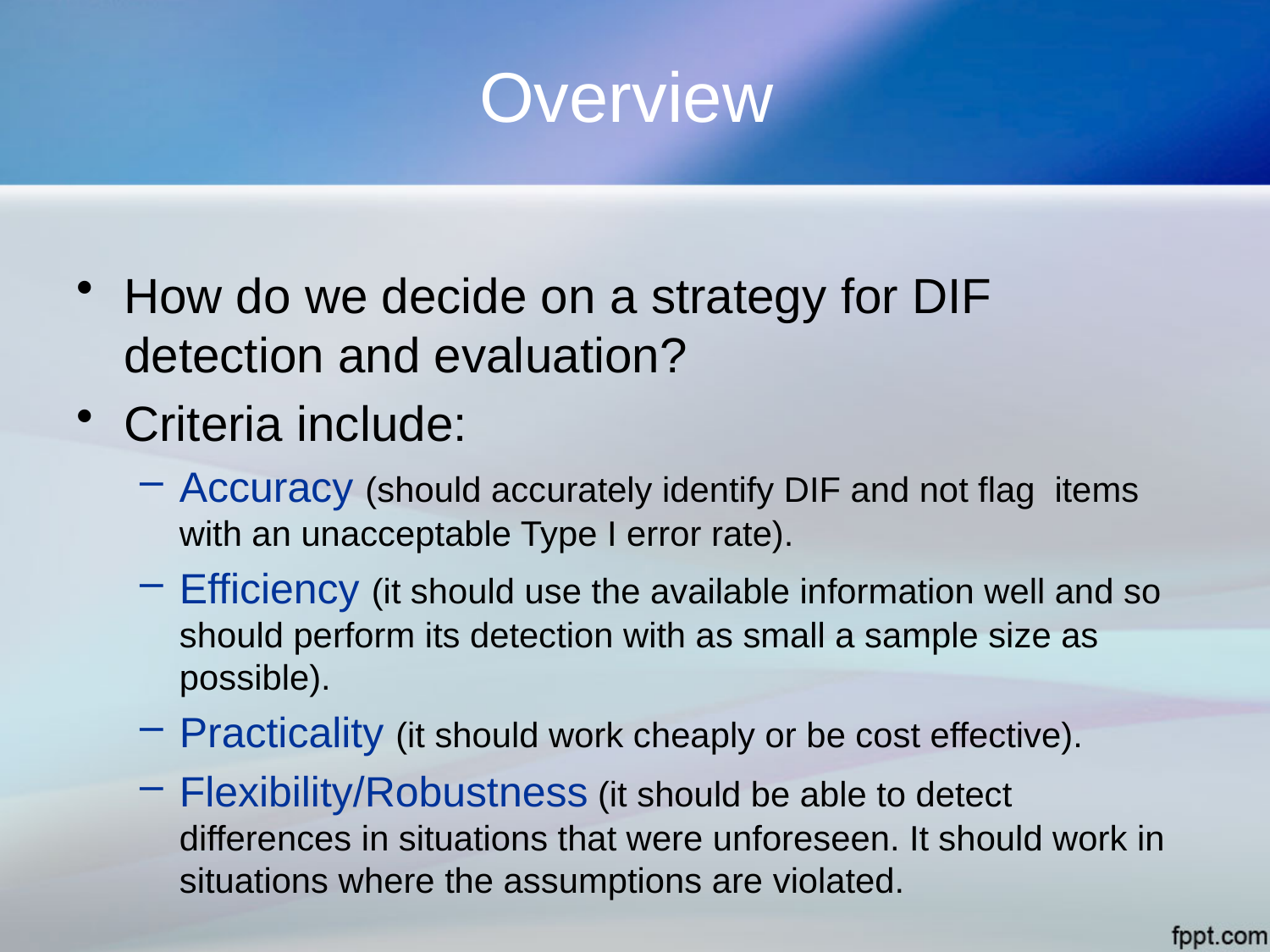

# Overview
How do we decide on a strategy for DIF detection and evaluation?
Criteria include:
Accuracy (should accurately identify DIF and not flag  items with an unacceptable Type I error rate).
Efficiency (it should use the available information well and so should perform its detection with as small a sample size as possible).
Practicality (it should work cheaply or be cost effective).
Flexibility/Robustness (it should be able to detect differences in situations that were unforeseen. It should work in situations where the assumptions are violated.